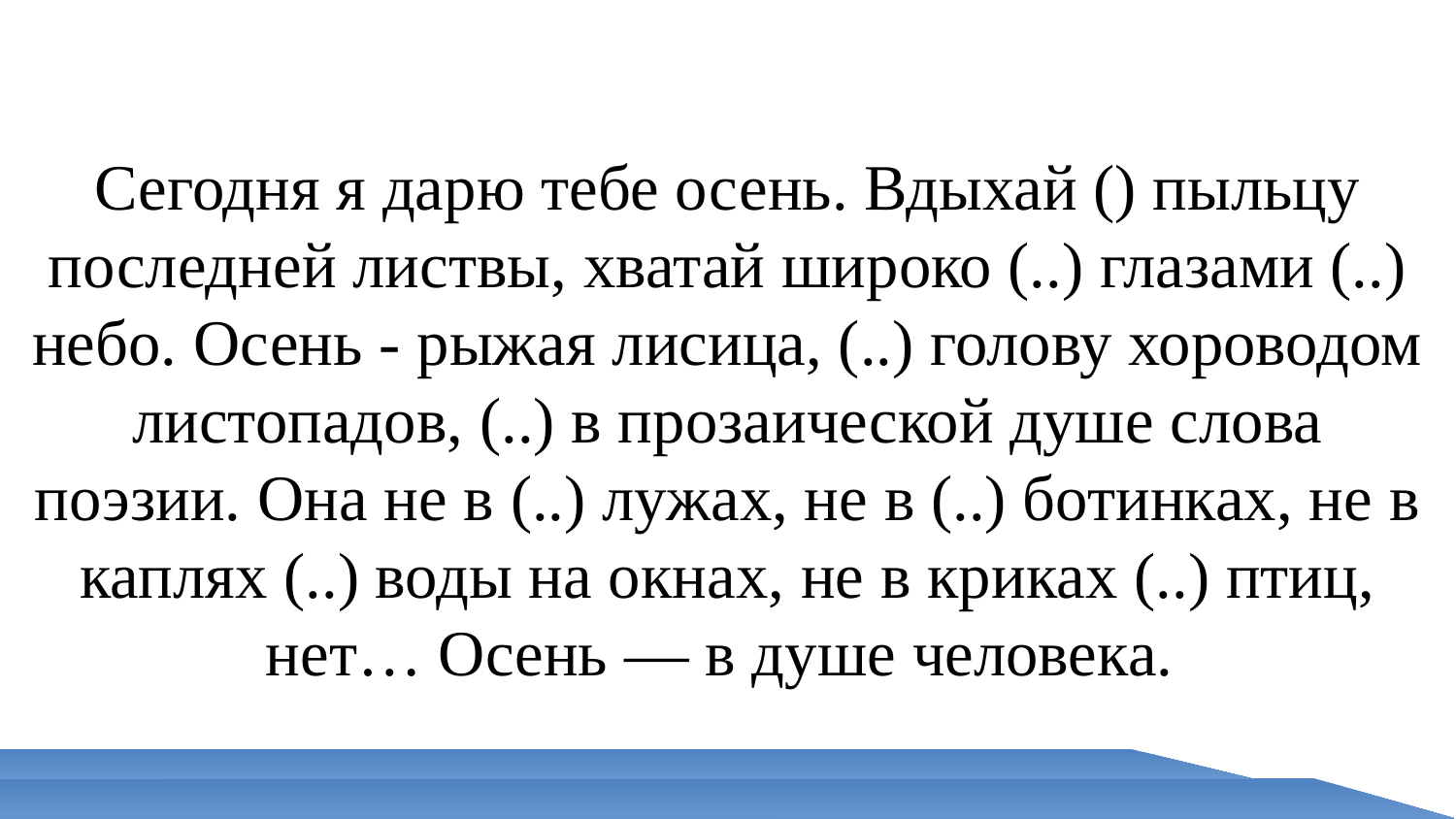

Сегодня я дарю тебе осень. Вдыхай () пыльцу последней листвы, хватай широко (..) глазами (..) небо. Осень - рыжая лисица, (..) голову хороводом листопадов, (..) в прозаической душе слова поэзии. Она не в (..) лужах, не в (..) ботинках, не в каплях (..) воды на окнах, не в криках (..) птиц, нет… Осень — в душе человека.